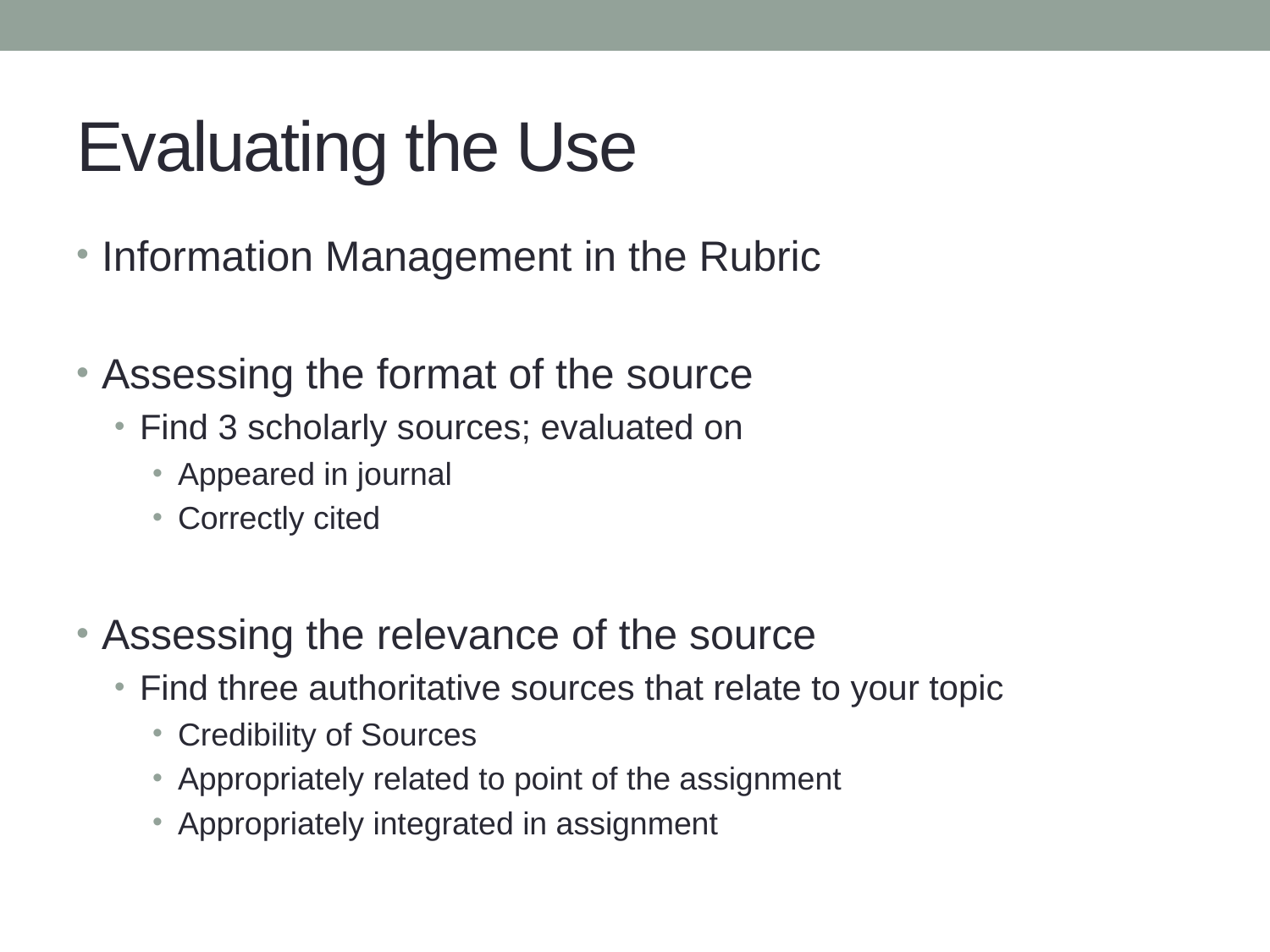

# Evaluating the Use
Information Management in the Rubric

Assessing the format of the source
Find 3 scholarly sources; evaluated on
Appeared in journal
Correctly cited

Assessing the relevance of the source
Find three authoritative sources that relate to your topic
Credibility of Sources
Appropriately related to point of the assignment
Appropriately integrated in assignment